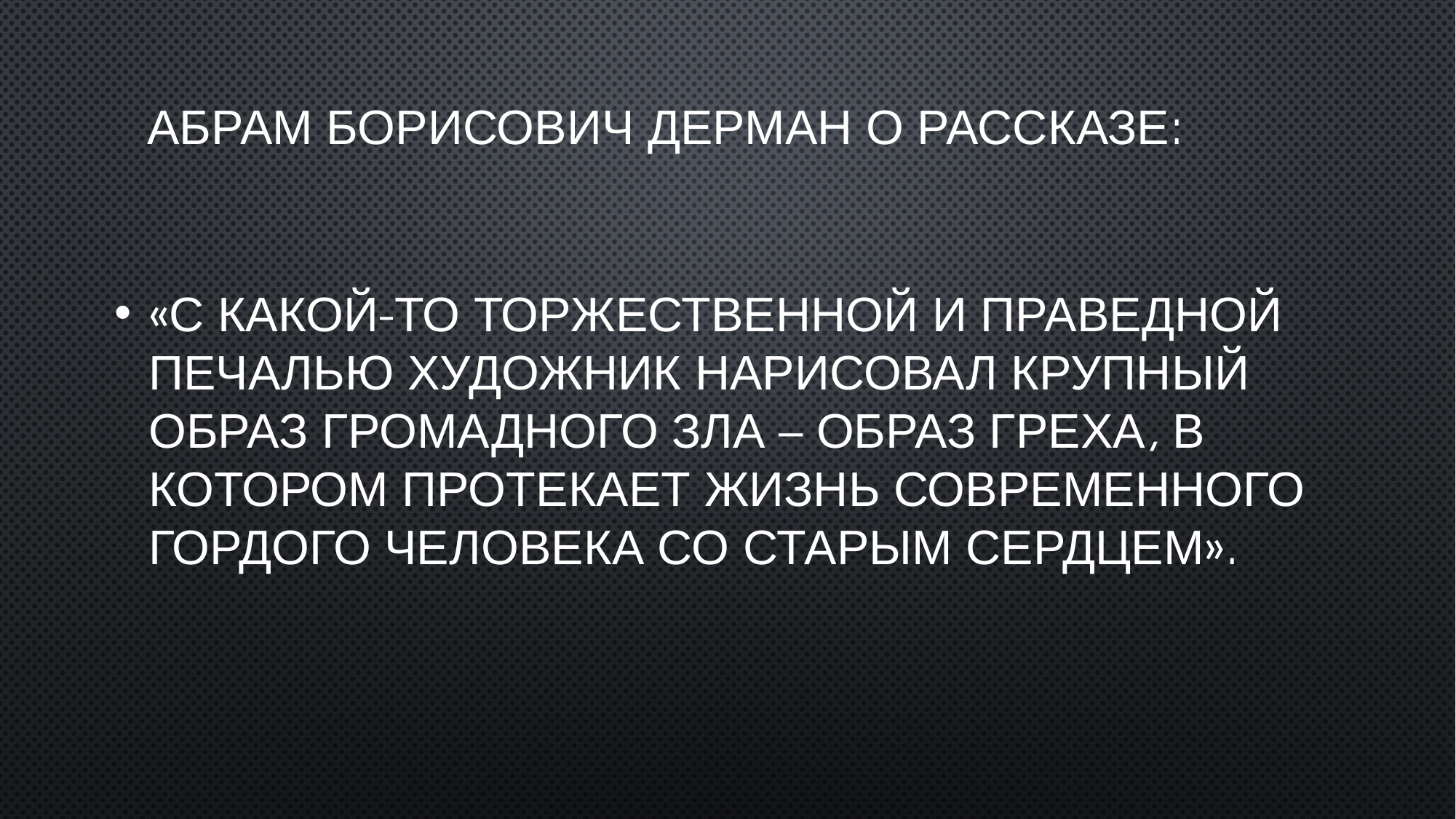

# Абрам борисович Дерман о рассказе:
«С какой-то торжественной и праведной печалью художник нарисовал крупный образ громадного зла – образ греха, в котором протекает жизнь современного гордого человека со старым сердцем».